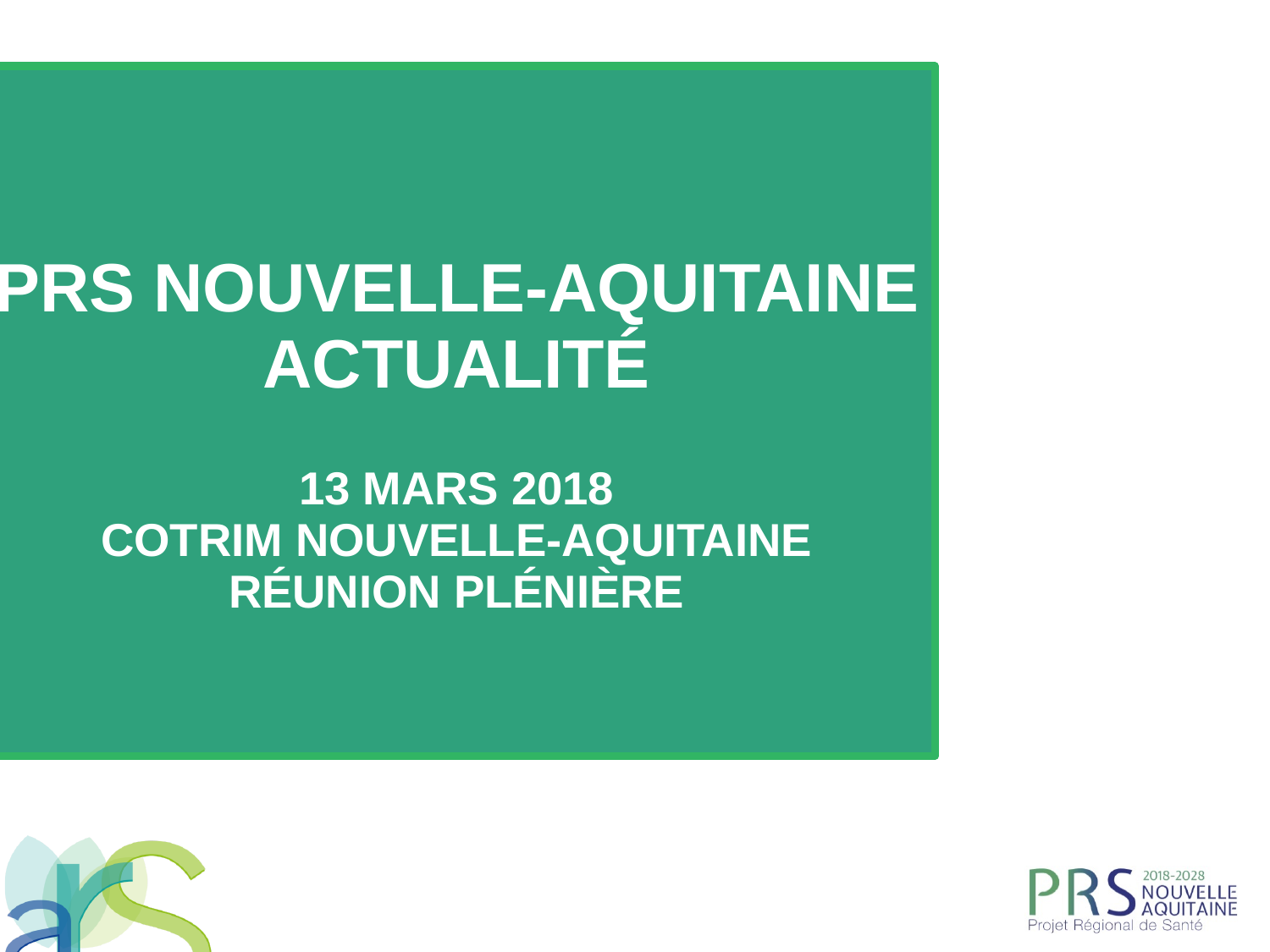

# PRS Nouvelle-Aquitaine Actualité 13 mars 2018 COTRIM Nouvelle-Aquitaine Réunion plénière